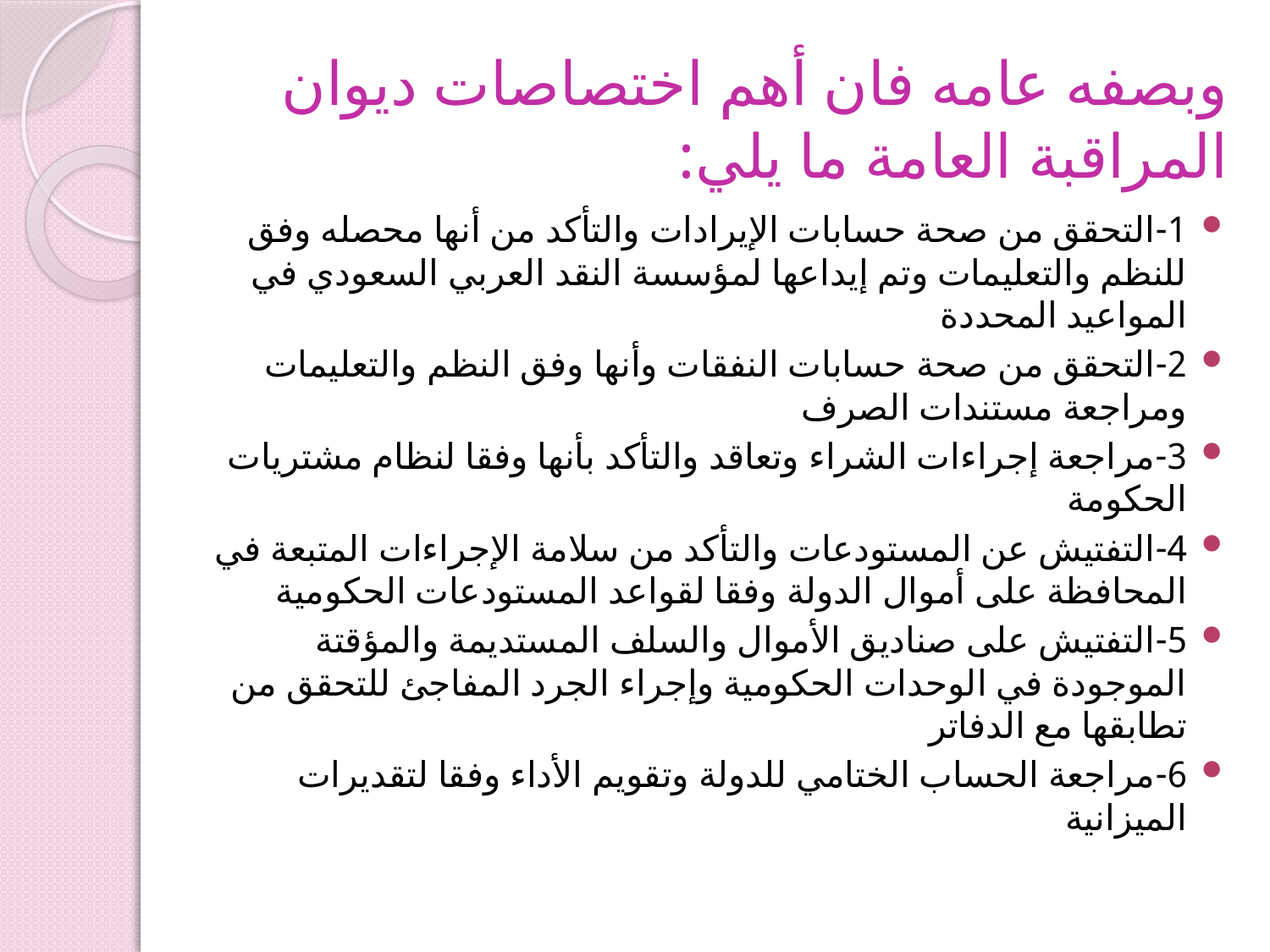

# وبصفه عامه فان أهم اختصاصات ديوان المراقبة العامة ما يلي:
1-التحقق من صحة حسابات الإيرادات والتأكد من أنها محصله وفق للنظم والتعليمات وتم إيداعها لمؤسسة النقد العربي السعودي في المواعيد المحددة
2-التحقق من صحة حسابات النفقات وأنها وفق النظم والتعليمات ومراجعة مستندات الصرف
3-مراجعة إجراءات الشراء وتعاقد والتأكد بأنها وفقا لنظام مشتريات الحكومة
4-التفتيش عن المستودعات والتأكد من سلامة الإجراءات المتبعة في المحافظة على أموال الدولة وفقا لقواعد المستودعات الحكومية
5-التفتيش على صناديق الأموال والسلف المستديمة والمؤقتة الموجودة في الوحدات الحكومية وإجراء الجرد المفاجئ للتحقق من تطابقها مع الدفاتر
6-مراجعة الحساب الختامي للدولة وتقويم الأداء وفقا لتقديرات الميزانية